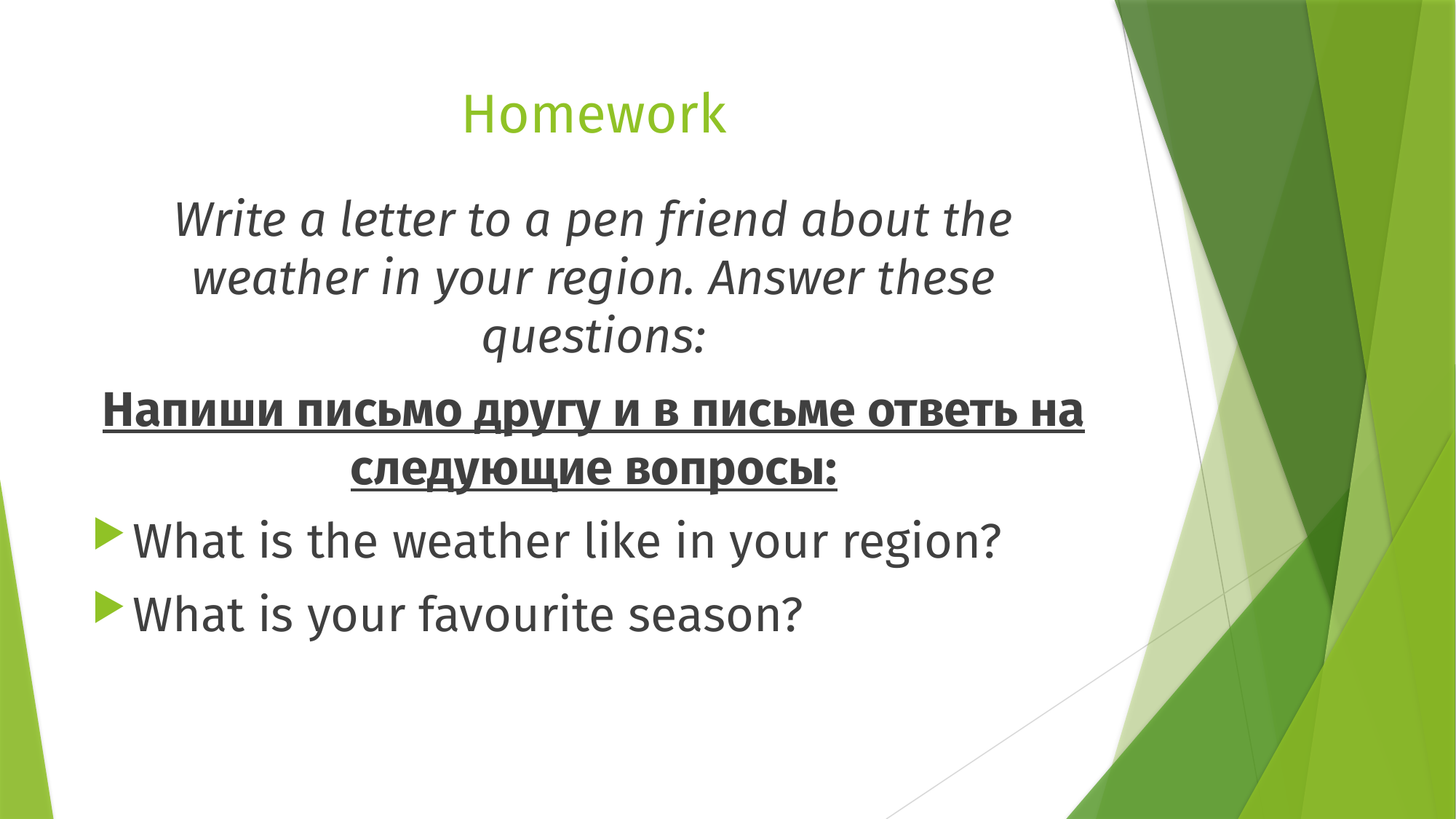

# Homework
Write a letter to a pen friend about the weather in your region. Answer these questions:
Напиши письмо другу и в письме ответь на следующие вопросы:
What is the weather like in your region?
What is your favourite season?